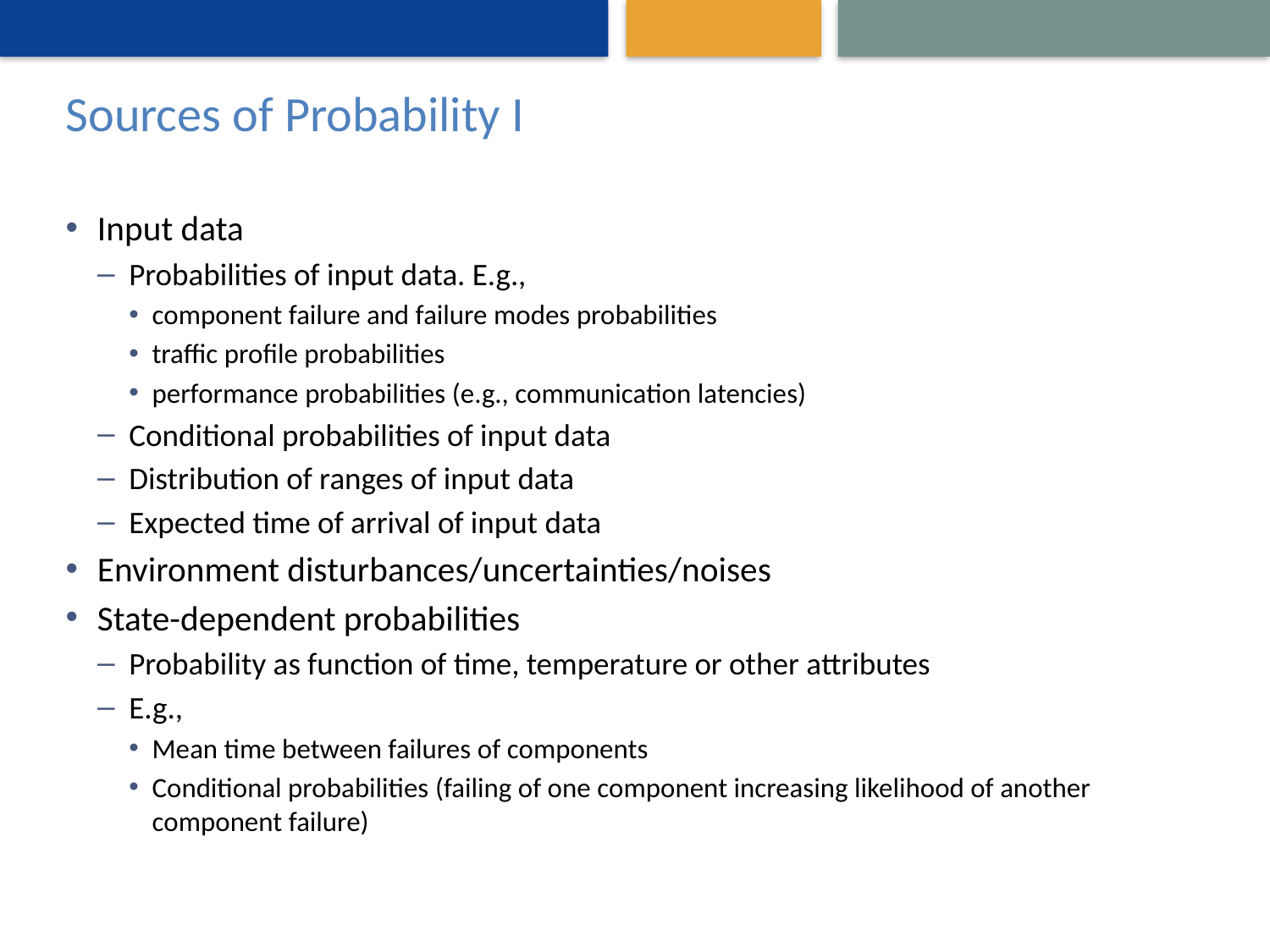

# Sources of Probability I
Input data
Probabilities of input data. E.g.,
component failure and failure modes probabilities
traffic profile probabilities
performance probabilities (e.g., communication latencies)
Conditional probabilities of input data
Distribution of ranges of input data
Expected time of arrival of input data
Environment disturbances/uncertainties/noises
State-dependent probabilities
Probability as function of time, temperature or other attributes
E.g.,
Mean time between failures of components
Conditional probabilities (failing of one component increasing likelihood of another component failure)